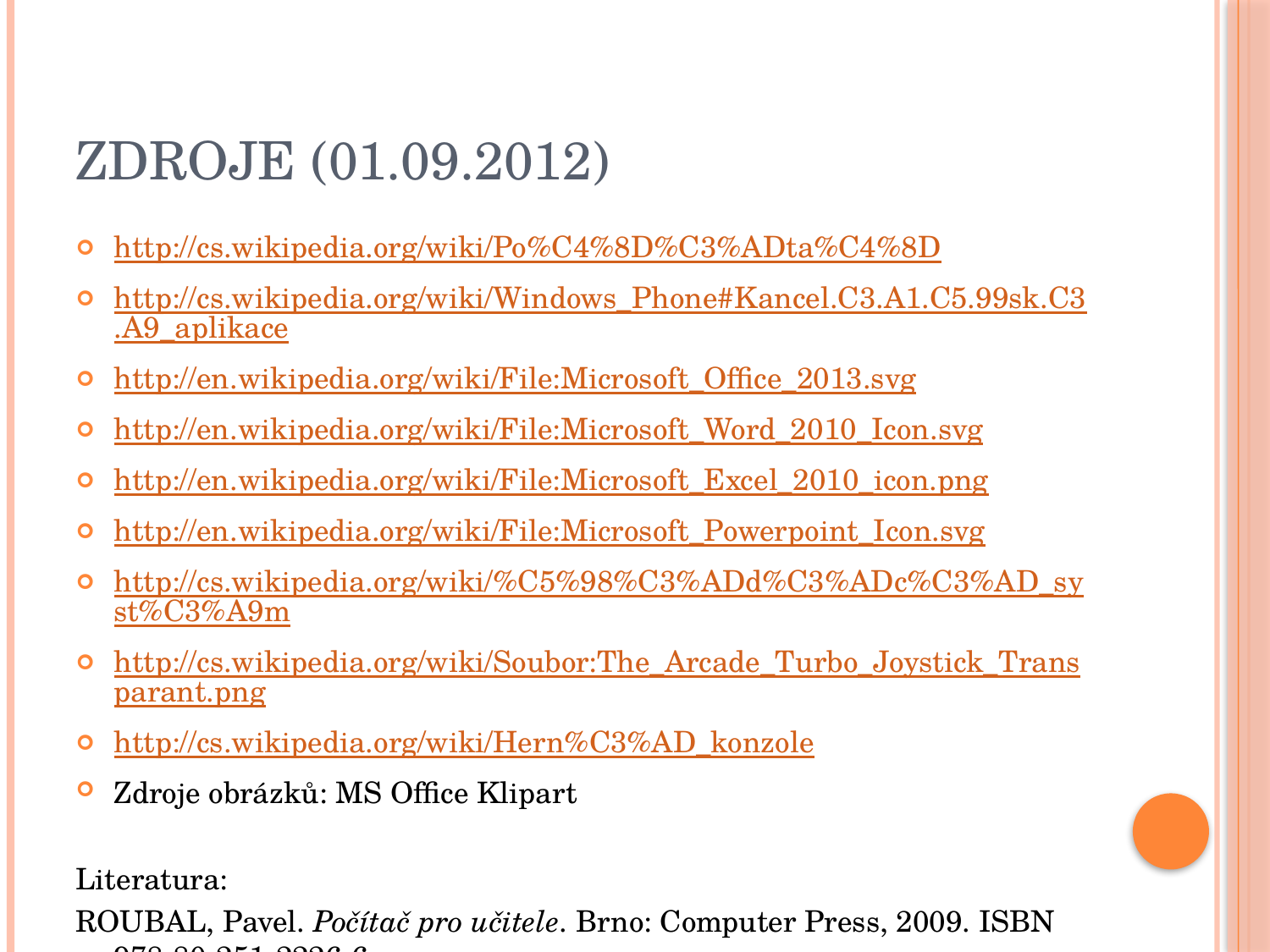

# Zdroje (01.09.2012)
http://cs.wikipedia.org/wiki/Po%C4%8D%C3%ADta%C4%8D
http://cs.wikipedia.org/wiki/Windows_Phone#Kancel.C3.A1.C5.99sk.C3.A9_aplikace
http://en.wikipedia.org/wiki/File:Microsoft_Office_2013.svg
http://en.wikipedia.org/wiki/File:Microsoft_Word_2010_Icon.svg
http://en.wikipedia.org/wiki/File:Microsoft_Excel_2010_icon.png
http://en.wikipedia.org/wiki/File:Microsoft_Powerpoint_Icon.svg
http://cs.wikipedia.org/wiki/%C5%98%C3%ADd%C3%ADc%C3%AD_syst%C3%A9m
http://cs.wikipedia.org/wiki/Soubor:The_Arcade_Turbo_Joystick_Transparant.png
http://cs.wikipedia.org/wiki/Hern%C3%AD_konzole
Zdroje obrázků: MS Office Klipart

Literatura:
ROUBAL, Pavel. Počítač pro učitele. Brno: Computer Press, 2009. ISBN 978-80-251-2226-6